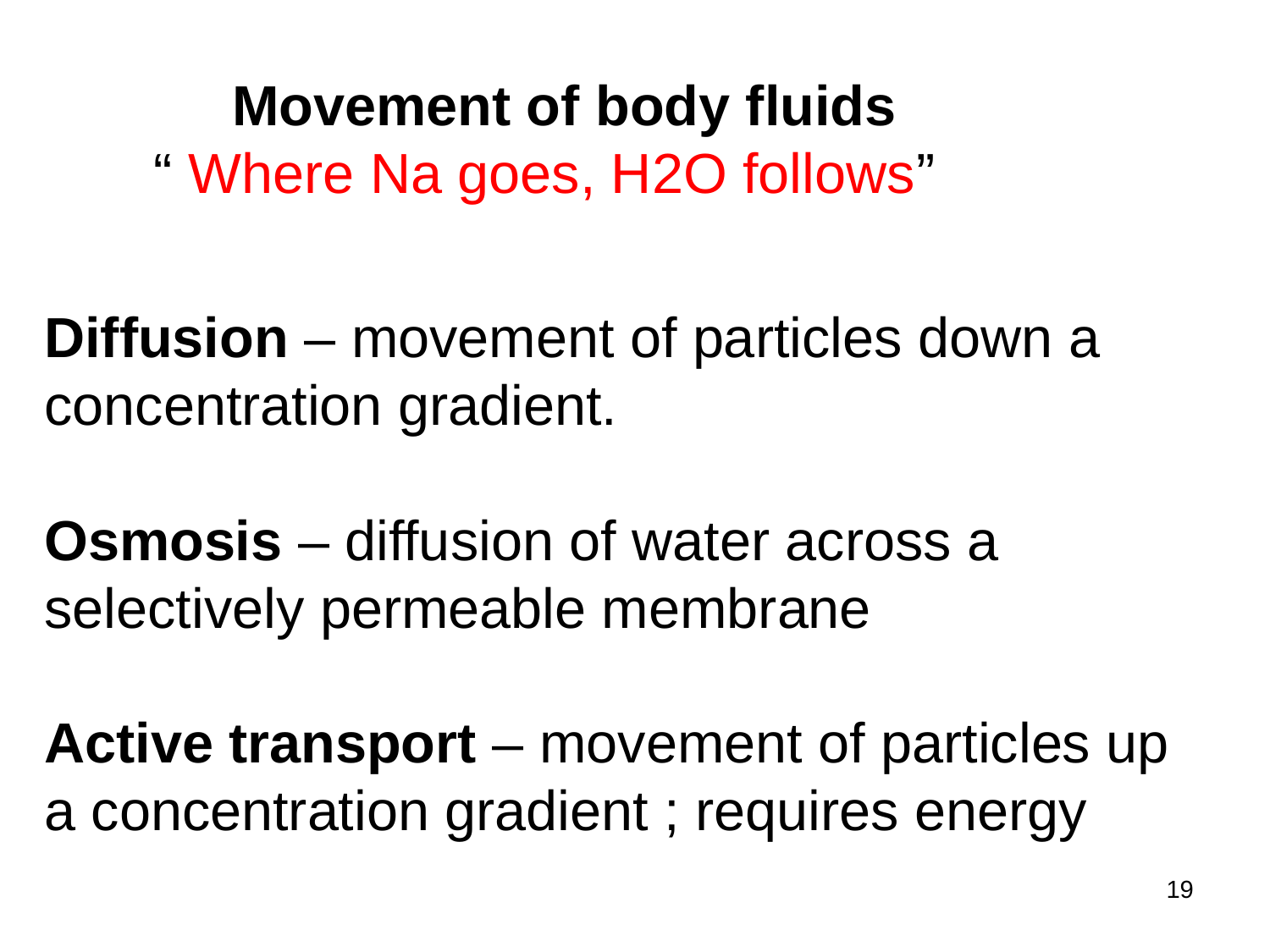

Movement of body fluids
       “ Where Na goes, H2O follows”
Diffusion – movement of particles down a concentration gradient.
Osmosis – diffusion of water across a selectively permeable membrane
Active transport – movement of particles up a concentration gradient ; requires energy
19